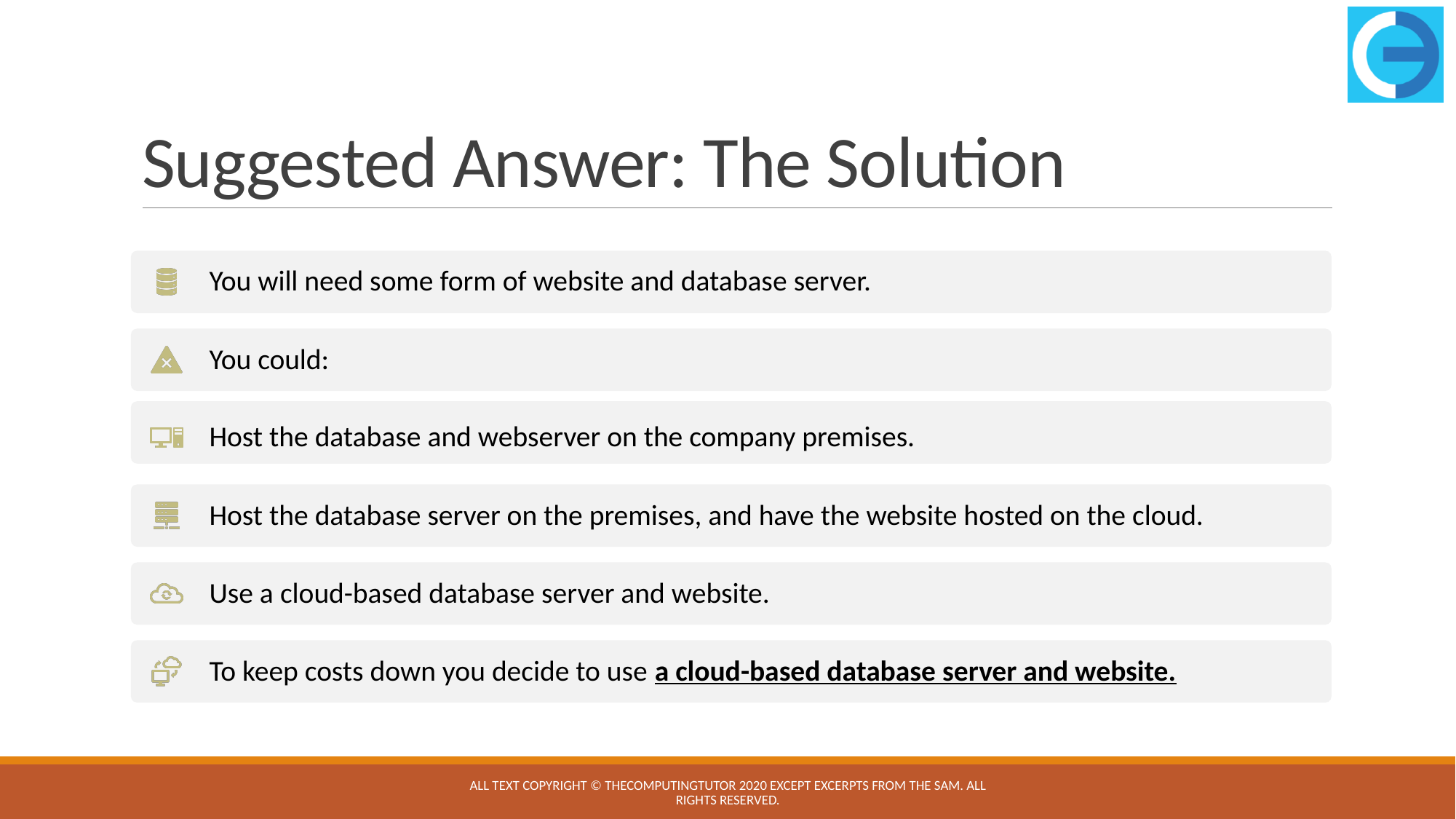

# Suggested Answer: The Solution
You will need some form of website and database server.
You could:
Host the database and webserver on the company premises.
Host the database server on the premises, and have the website hosted on the cloud.
Use a cloud-based database server and website.
To keep costs down you decide to use a cloud-based database server and website.
All text copyright © TheComputingTutor 2020 except excerpts from the SAM. All rights Reserved.